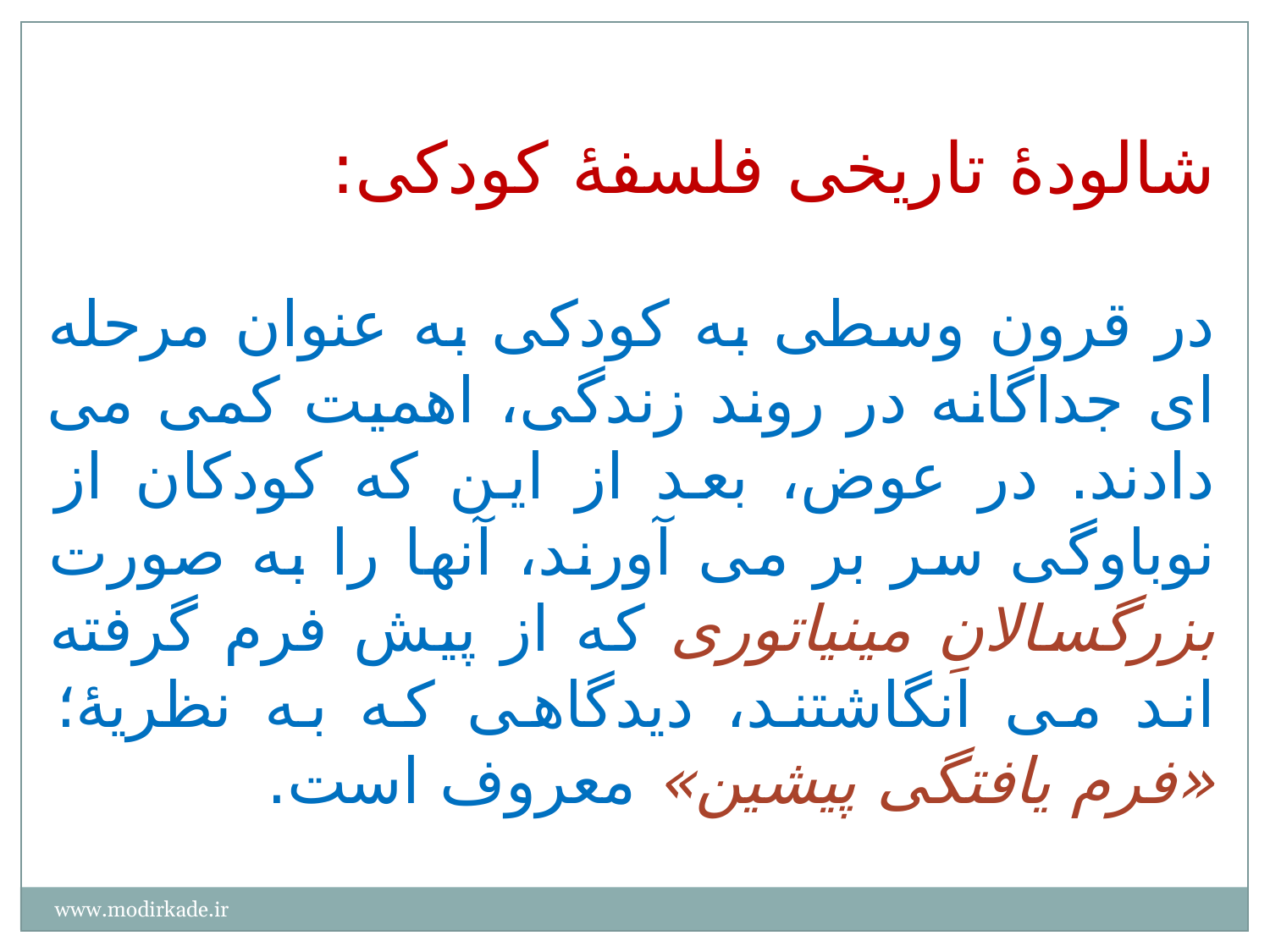

شالودۀ تاریخی فلسفۀ کودکی:

در قرون وسطی به کودکی به عنوان مرحله ای جداگانه در روند زندگی، اهمیت کمی می دادند. در عوض، بعد از این که کودکان از نوباوگی سر بر می آورند، آنها را به صورت بزرگسالانِ مینیاتوری که از پیش فرم گرفته اند می انگاشتند، دیدگاهی که به نظریۀ؛ «فرم یافتگی پیشین» معروف است.

www.modirkade.ir